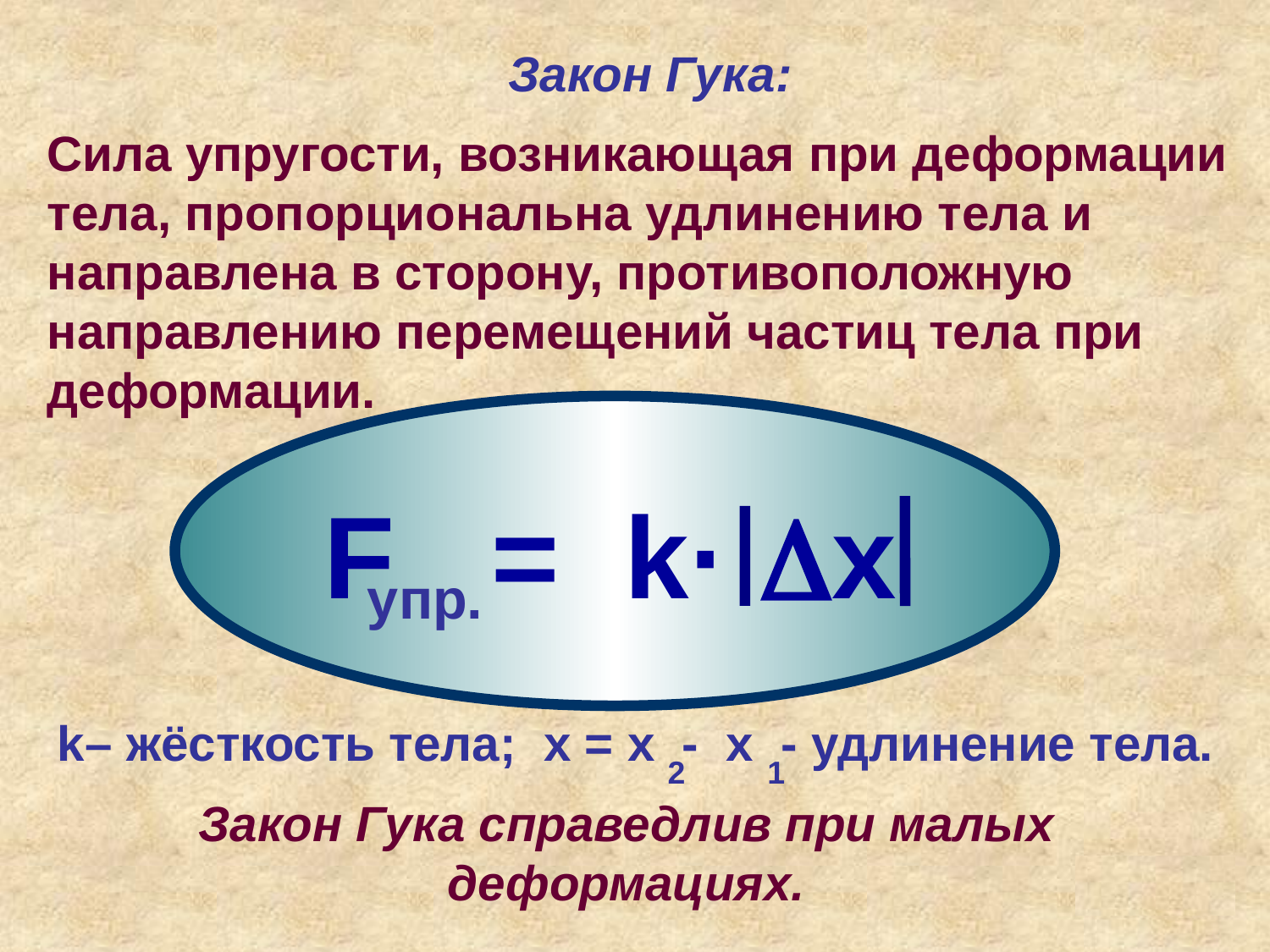

Закон Гука:
Сила упругости, возникающая при деформации тела, пропорциональна удлинению тела и направлена в сторону, противоположную направлению перемещений частиц тела при деформации.

F   =  k· Δх

упр.
k– жёсткость тела;  х = х  -  х  - удлинение тела.
2
1
Закон Гука справедлив при малых деформациях.